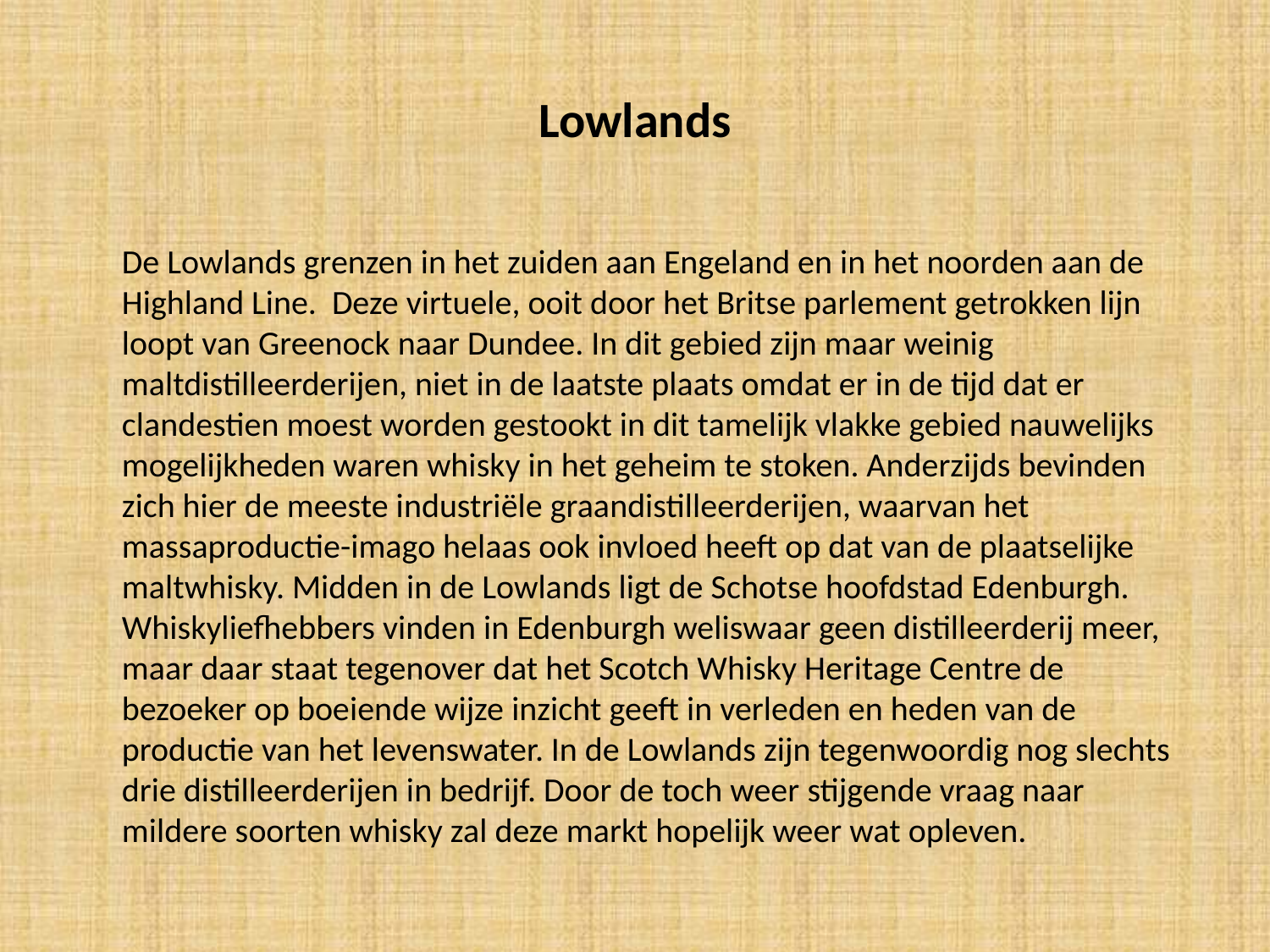

# Lowlands

	De Lowlands grenzen in het zuiden aan Engeland en in het noorden aan de Highland Line.  Deze virtuele, ooit door het Britse parlement getrokken lijn loopt van Greenock naar Dundee. In dit gebied zijn maar weinig maltdistilleerderijen, niet in de laatste plaats omdat er in de tijd dat er clandestien moest worden gestookt in dit tamelijk vlakke gebied nauwelijks mogelijkheden waren whisky in het geheim te stoken. Anderzijds bevinden zich hier de meeste industriële graandistilleerderijen, waarvan het massaproductie-imago helaas ook invloed heeft op dat van de plaatselijke maltwhisky. Midden in de Lowlands ligt de Schotse hoofdstad Edenburgh. Whiskyliefhebbers vinden in Edenburgh weliswaar geen distilleerderij meer, maar daar staat tegenover dat het Scotch Whisky Heritage Centre de bezoeker op boeiende wijze inzicht geeft in verleden en heden van de productie van het levenswater. In de Lowlands zijn tegenwoordig nog slechts drie distilleerderijen in bedrijf. Door de toch weer stijgende vraag naar mildere soorten whisky zal deze markt hopelijk weer wat opleven.